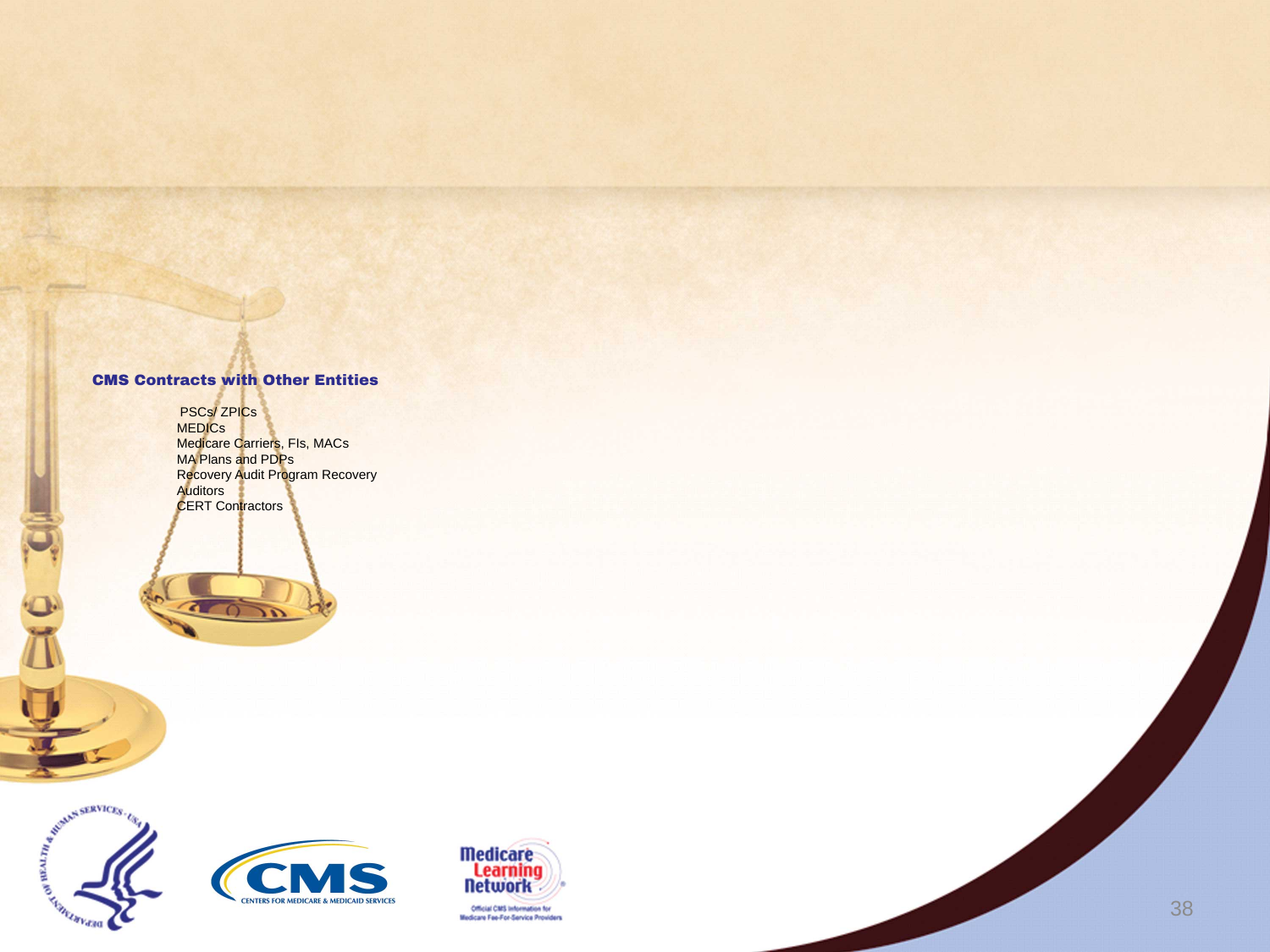

# CMS Contracts with Other Entities PSCs/ ZPICs
MEDICs
Medicare Carriers, FIs, MACs
MA Plans and PDPs
Recovery Audit Program Recovery
Auditors
CERT Contractors

38